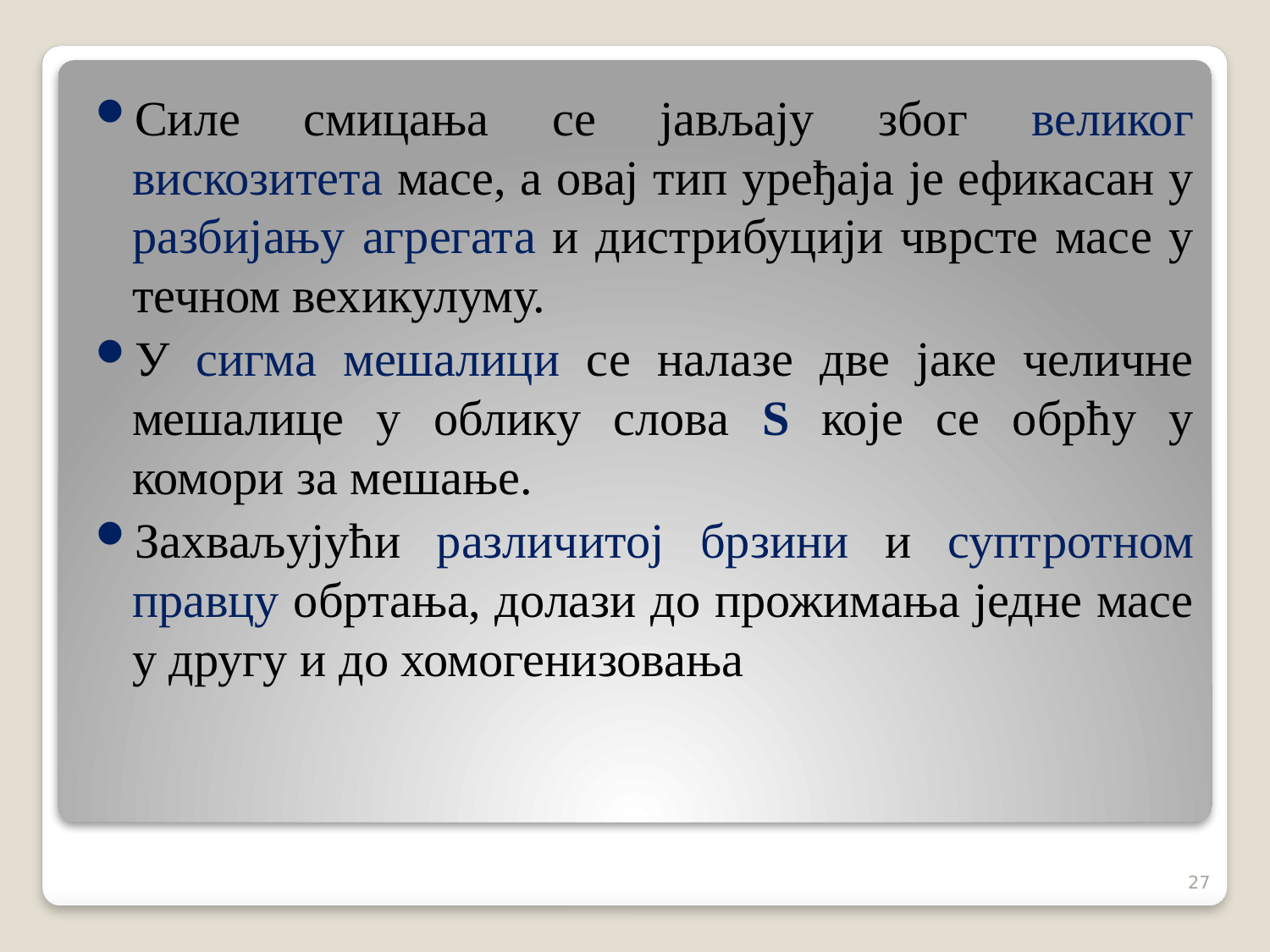

Силе смицања се јављају због великог вискозитета масе, а овај тип уређаја је ефикасан у разбијању агрегата и дистрибуцији чврсте масе у течном вехикулуму.
У сигма мешалици се налазе две јаке челичне мешалице у облику слова S које се обрћу у комори за мешање.
Захваљујући различитој брзини и суптротном правцу обртања, долази до прожимања једне масе у другу и до хомогенизовања

27